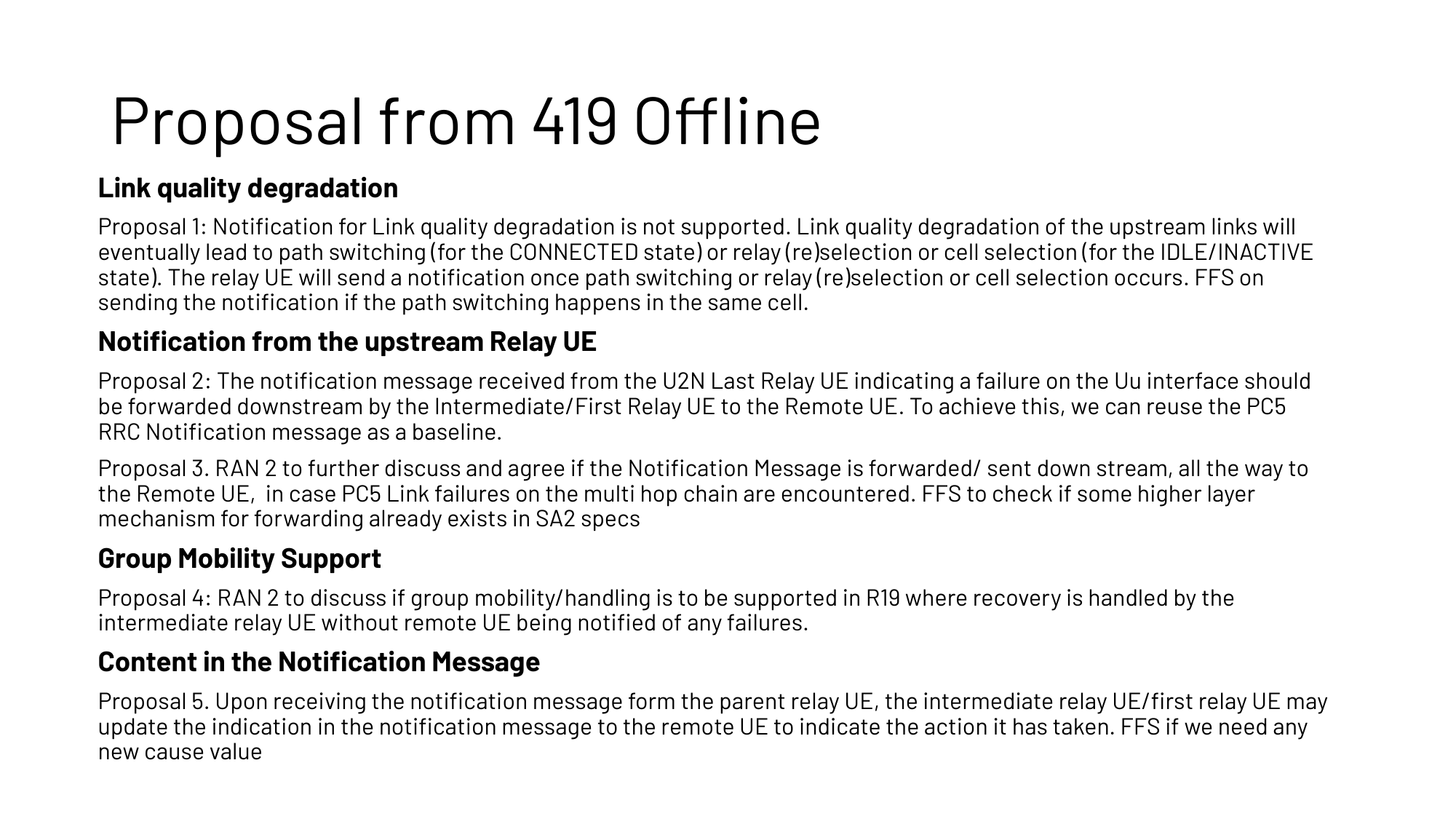

# Proposal from 419 Offline
Link quality degradation
Proposal 1: Notification for Link quality degradation is not supported. Link quality degradation of the upstream links will eventually lead to path switching (for the CONNECTED state) or relay (re)selection or cell selection (for the IDLE/INACTIVE state). The relay UE will send a notification once path switching or relay (re)selection or cell selection occurs. FFS on sending the notification if the path switching happens in the same cell.
Notification from the upstream Relay UE
Proposal 2: The notification message received from the U2N Last Relay UE indicating a failure on the Uu interface should be forwarded downstream by the Intermediate/First Relay UE to the Remote UE. To achieve this, we can reuse the PC5 RRC Notification message as a baseline.
Proposal 3. RAN 2 to further discuss and agree if the Notification Message is forwarded/ sent down stream, all the way to the Remote UE,  in case PC5 Link failures on the multi hop chain are encountered. FFS to check if some higher layer mechanism for forwarding already exists in SA2 specs
Group Mobility Support
Proposal 4: RAN 2 to discuss if group mobility/handling is to be supported in R19 where recovery is handled by the intermediate relay UE without remote UE being notified of any failures.
Content in the Notification Message
Proposal 5. Upon receiving the notification message form the parent relay UE, the intermediate relay UE/first relay UE may update the indication in the notification message to the remote UE to indicate the action it has taken. FFS if we need any new cause value